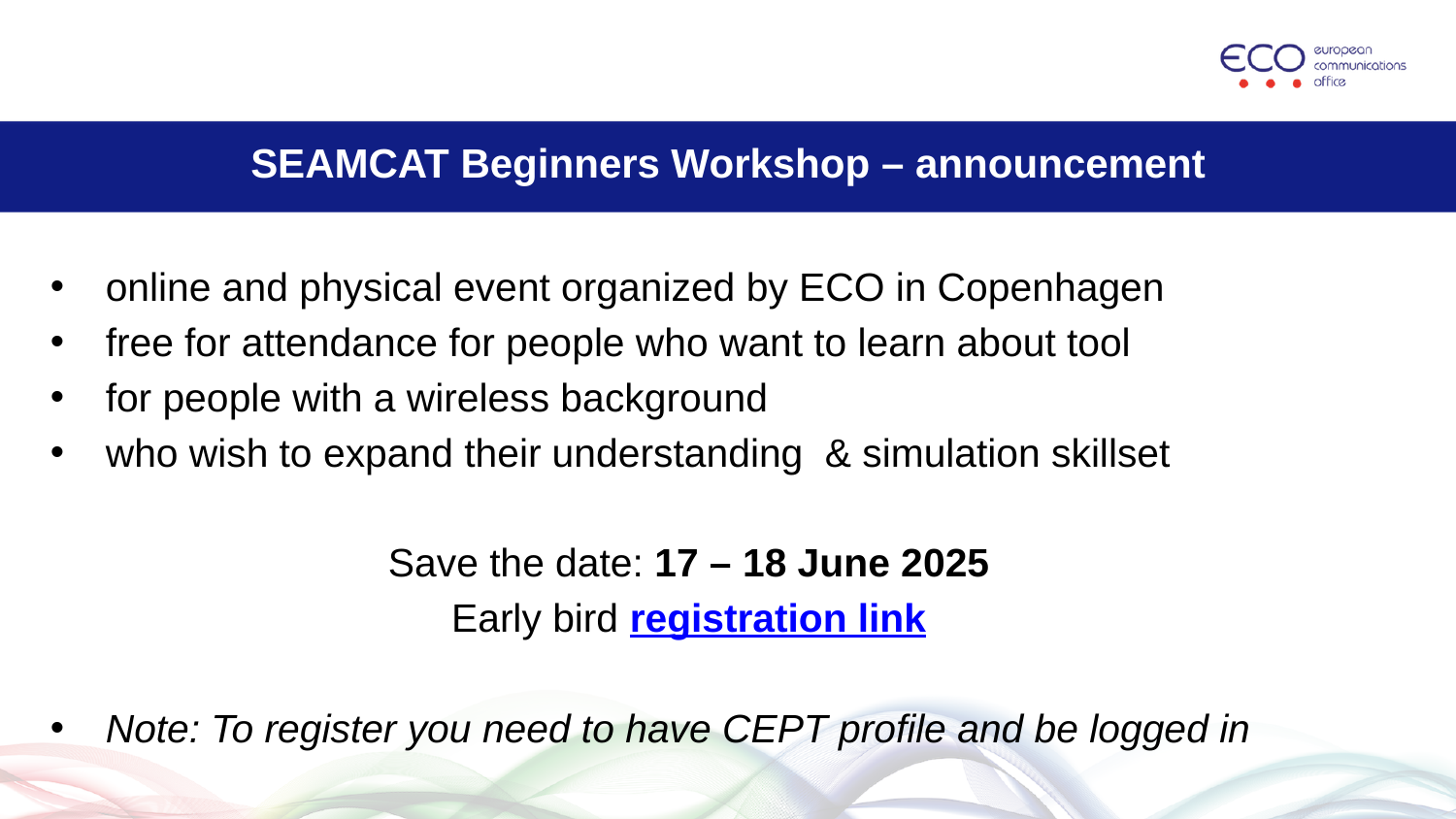

# SEAMCAT Beginners Workshop – announcement
online and physical event organized by ECO in Copenhagen
free for attendance for people who want to learn about tool
for people with a wireless background
who wish to expand their understanding  & simulation skillset

Save the date: 17 – 18 June 2025
Early bird registration link

Note: To register you need to have CEPT profile and be logged in